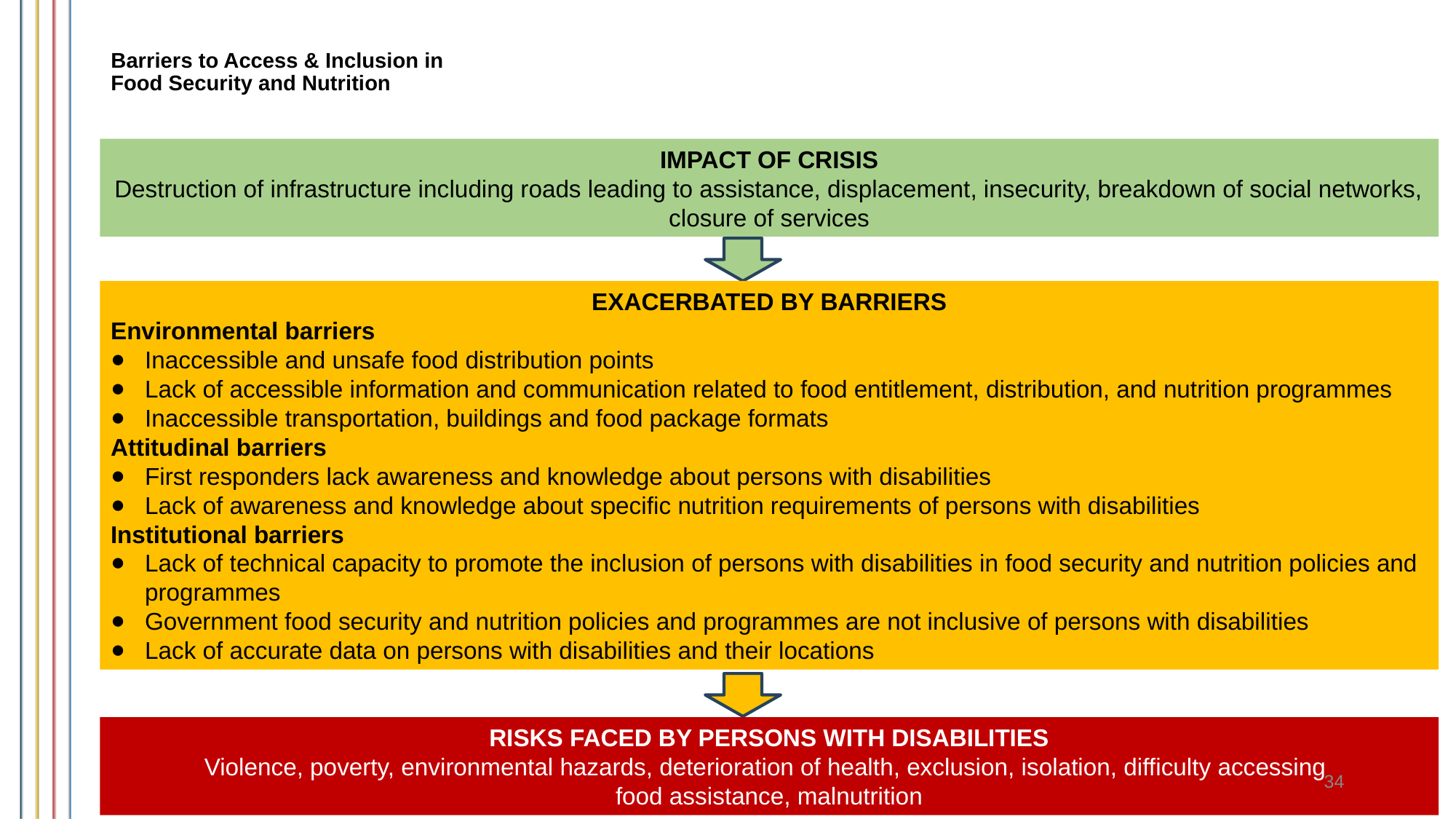

# Barriers to Access & Inclusion in Food Security and Nutrition
IMPACT OF CRISIS
Destruction of infrastructure including roads leading to assistance, displacement, insecurity, breakdown of social networks, closure of services

EXACERBATED BY BARRIERS
Environmental barriers
Inaccessible and unsafe food distribution points
Lack of accessible information and communication related to food entitlement, distribution, and nutrition programmes
Inaccessible transportation, buildings and food package formats
Attitudinal barriers
First responders lack awareness and knowledge about persons with disabilities
Lack of awareness and knowledge about specific nutrition requirements of persons with disabilities
Institutional barriers
Lack of technical capacity to promote the inclusion of persons with disabilities in food security and nutrition policies and programmes
Government food security and nutrition policies and programmes are not inclusive of persons with disabilities
Lack of accurate data on persons with disabilities and their locations

RISKS FACED BY PERSONS WITH DISABILITIES
Violence, poverty, environmental hazards, deterioration of health, exclusion, isolation, difficulty accessing
food assistance, malnutrition
34